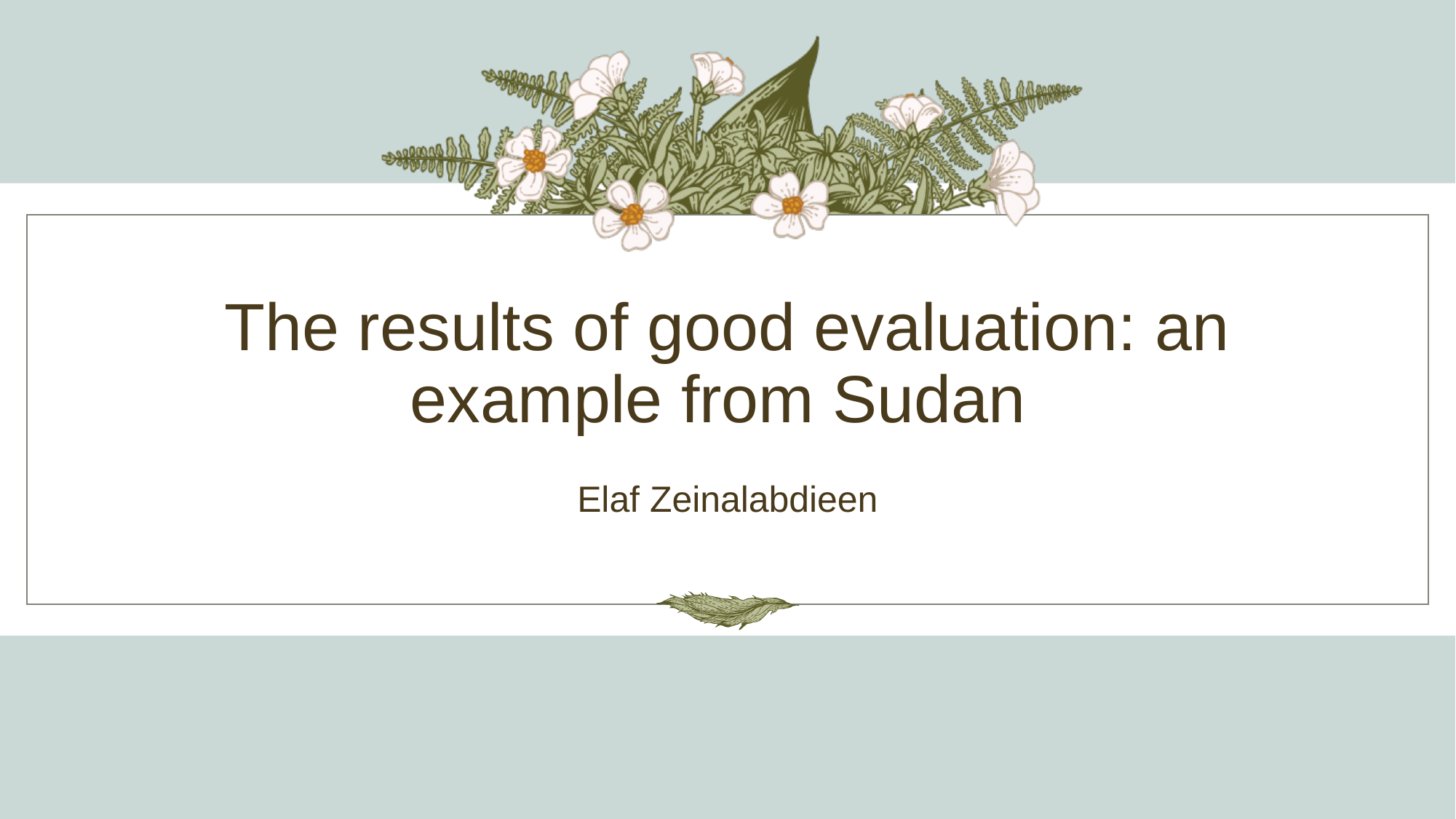

# The results of good evaluation: an example from Sudan

Elaf Zeinalabdieen